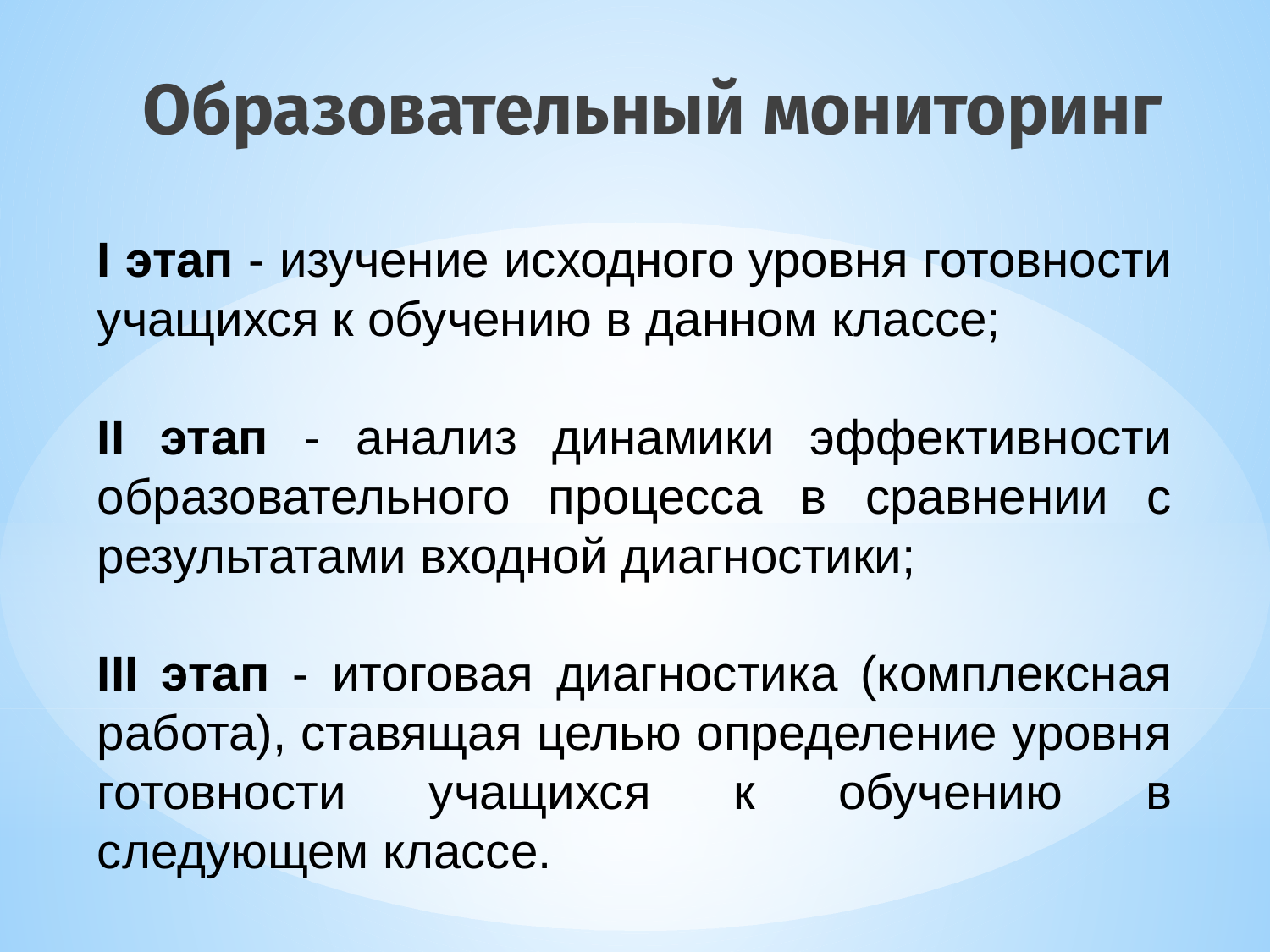

I этап - изучение исходного уровня готовности учащихся к обучению в данном классе;

II этап - анализ динамики эффективности образовательного процесса в сравнении с результатами входной диагностики;

III этап - итоговая диагностика (комплексная работа), ставящая целью определение уровня готовности учащихся к обучению в следующем классе.
Образовательный мониторинг